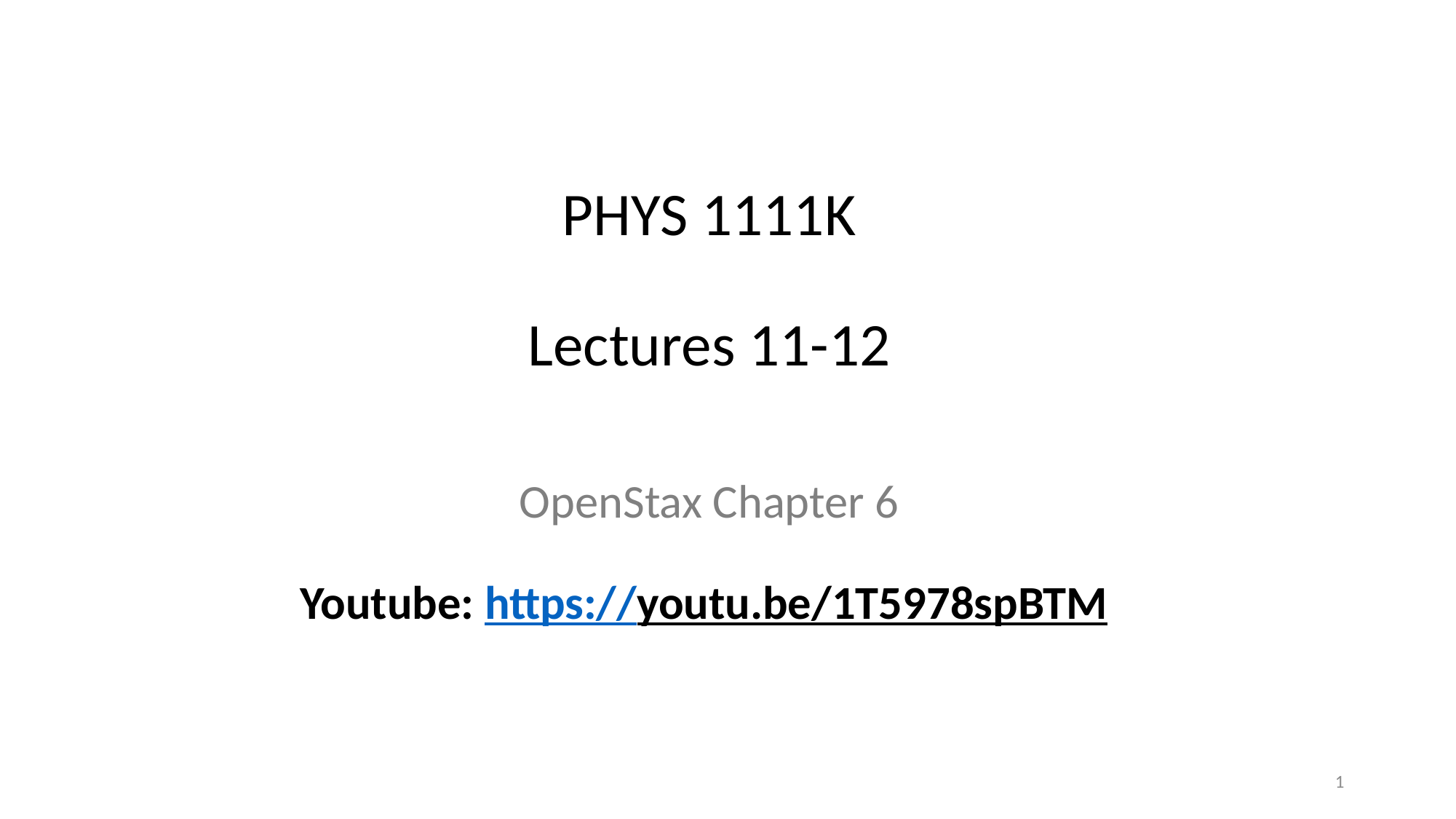

# PHYS 1111K Lectures 11-12 OpenStax Chapter 6 Youtube: https://youtu.be/1T5978spBTM
1